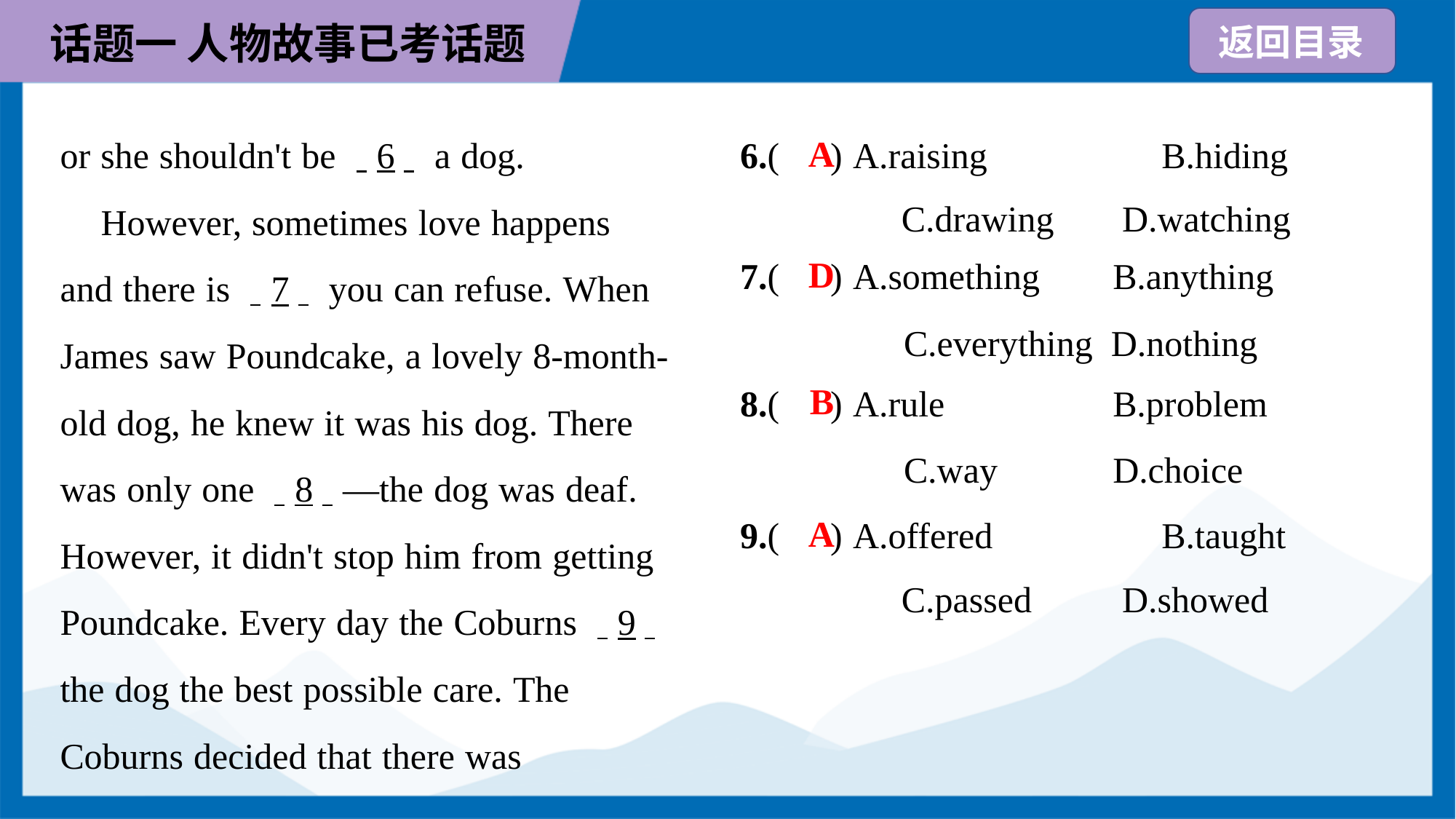

6.(     ) A.raising	B.hiding
C.drawing	D.watching
or she shouldn't be . .6. . a dog.
    However, sometimes love happens
and there is . .7. . you can refuse. When
James saw Poundcake, a lovely 8-month-
old dog, he knew it was his dog. There
was only one . .8. .—the dog was deaf.
However, it didn't stop him from getting
Poundcake. Every day the Coburns . .9. .
the dog the best possible care. The
Coburns decided that there was

A
7.(     ) A.something	B.anything
                  C.everything  D.nothing
D
8.(     ) A.rule	B.problem
                  C.way	D.choice
B
9.(     ) A.offered	B.taught
C.passed	D.showed
A